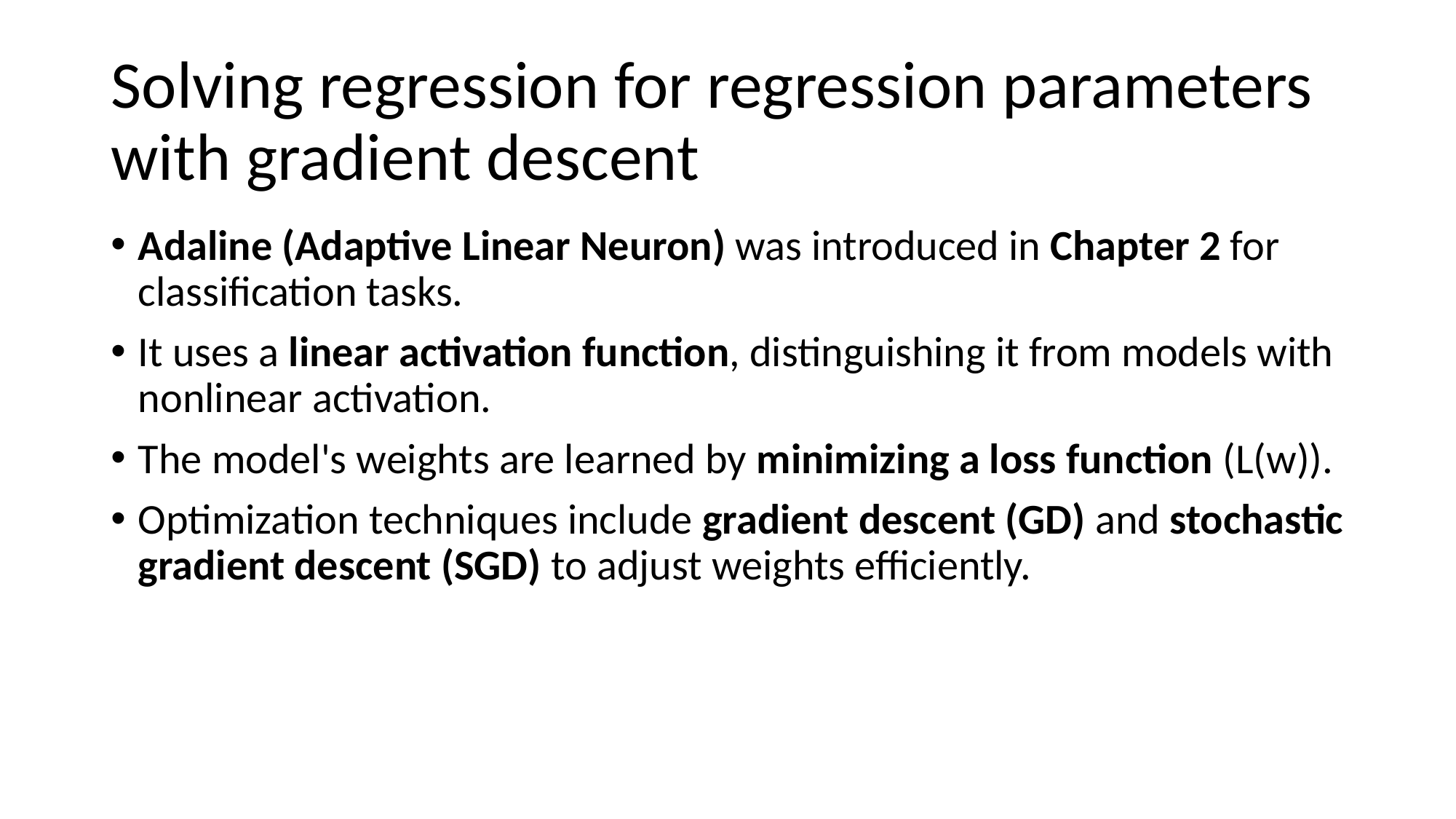

# Solving regression for regression parameters with gradient descent
Adaline (Adaptive Linear Neuron) was introduced in Chapter 2 for classification tasks.
It uses a linear activation function, distinguishing it from models with nonlinear activation.
The model's weights are learned by minimizing a loss function (L(w)).
Optimization techniques include gradient descent (GD) and stochastic gradient descent (SGD) to adjust weights efficiently.